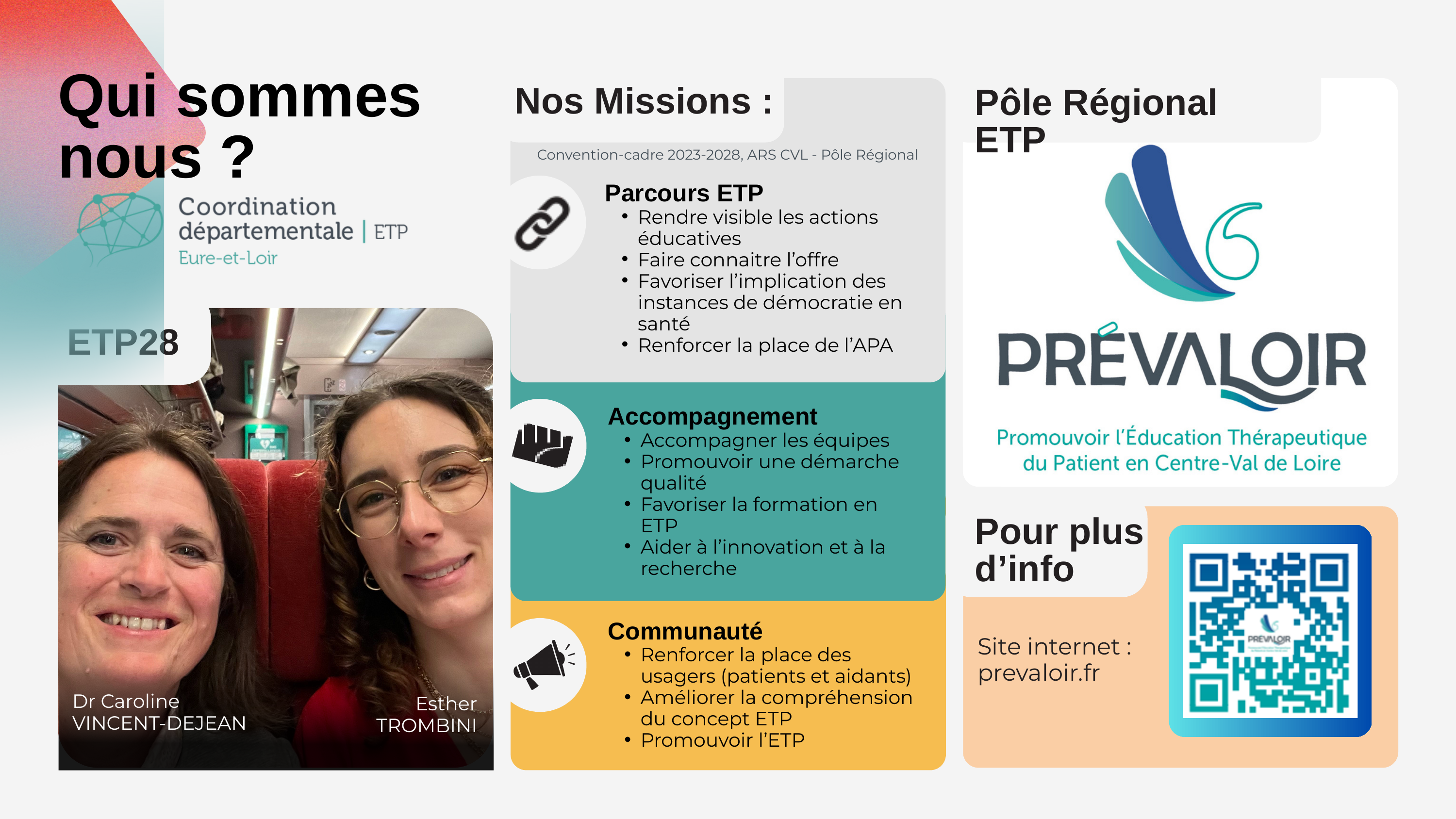

Qui sommes nous ?

Nos Missions :
Pôle Régional ETP

Convention-cadre 2023-2028, ARS CVL - Pôle Régional
Parcours ETP

Rendre visible les actions éducatives
Faire connaitre l’offre
Favoriser l’implication des instances de démocratie en santé
Renforcer la place de l’APA

ETP28
Accompagnement

Accompagner les équipes
Promouvoir une démarche qualité
Favoriser la formation en ETP
Aider à l’innovation et à la recherche

Pour plus d’info

Communauté

Site internet :
prevaloir.fr

Renforcer la place des usagers (patients et aidants)
Améliorer la compréhension du concept ETP
Promouvoir l’ETP
Dr Caroline
VINCENT-DEJEAN
Esther
TROMBINI